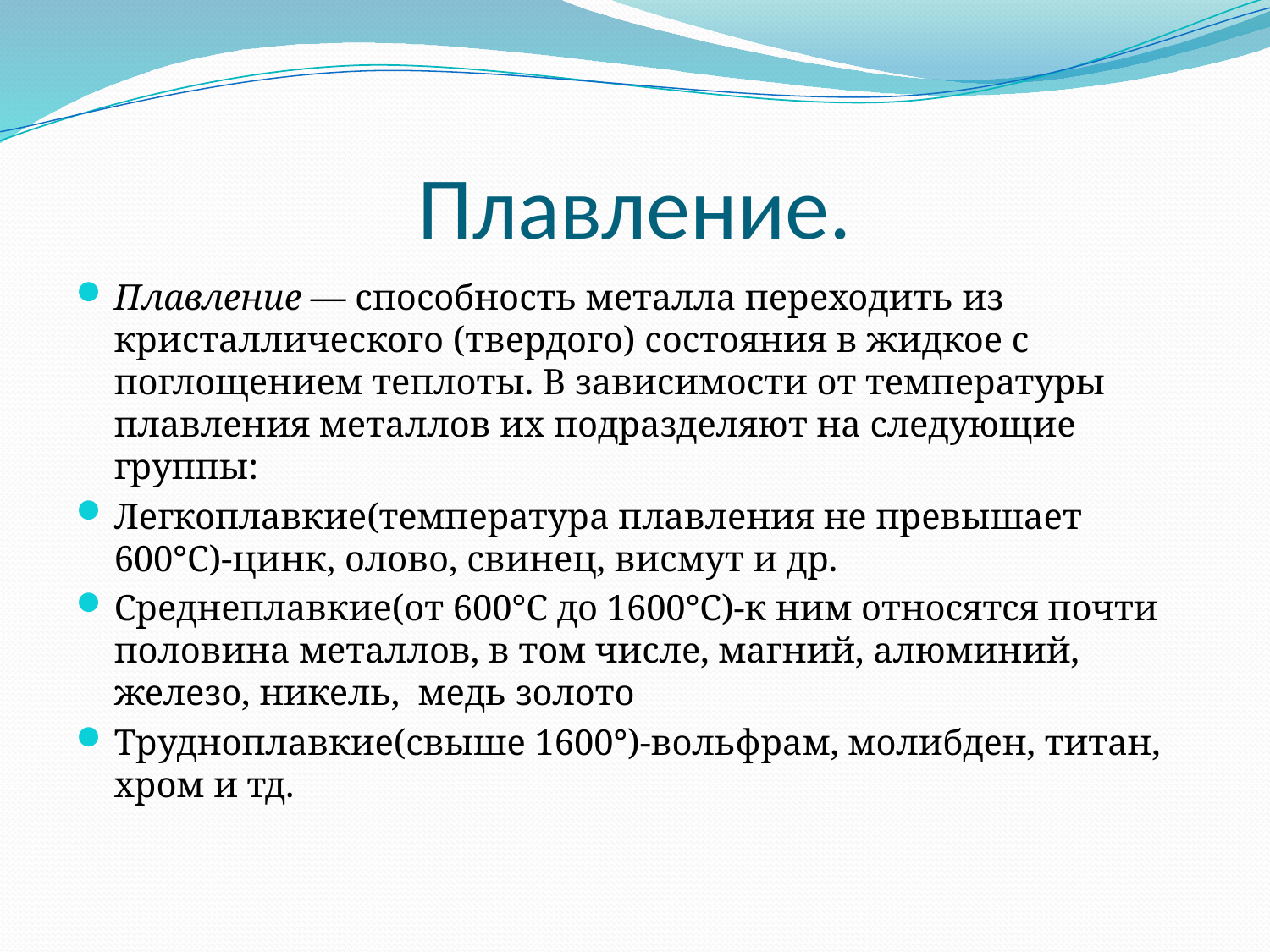

# Плавление.
Плавление — способность металла переходить из кристаллического (твердого) состояния в жидкое с поглощением теплоты. В зависимости от температуры плавления металлов их подразделяют на следующие группы:
Легкоплавкие(температура плавления не превышает 600°С)-цинк, олово, свинец, висмут и др.
Среднеплавкие(от 600°С до 1600°С)-к ним относятся почти половина металлов, в том числе, магний, алюминий, железо, никель,  медь золото
Трудноплавкие(свыше 1600°)-вольфрам, молибден, титан, хром и тд.